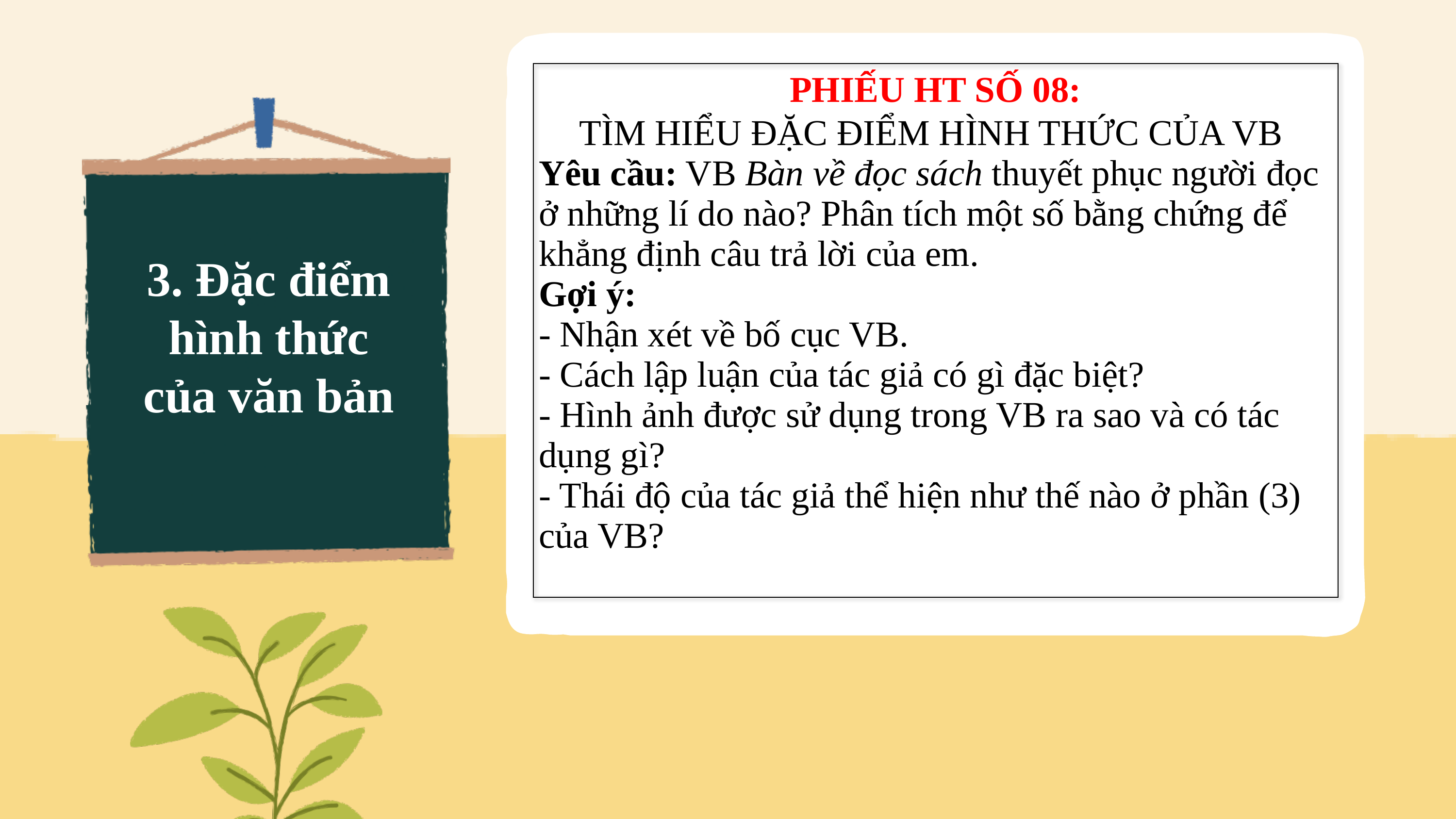

| PHIẾU HT SỐ 08: TÌM HIỂU ĐẶC ĐIỂM HÌNH THỨC CỦA VB Yêu cầu: VB Bàn về đọc sách thuyết phục người đọc ở những lí do nào? Phân tích một số bằng chứng để khẳng định câu trả lời của em. Gợi ý: - Nhận xét về bố cục VB. - Cách lập luận của tác giả có gì đặc biệt? - Hình ảnh được sử dụng trong VB ra sao và có tác dụng gì? - Thái độ của tác giả thể hiện như thế nào ở phần (3) của VB? |
| --- |

3. Đặc điểm hình thức của văn bản